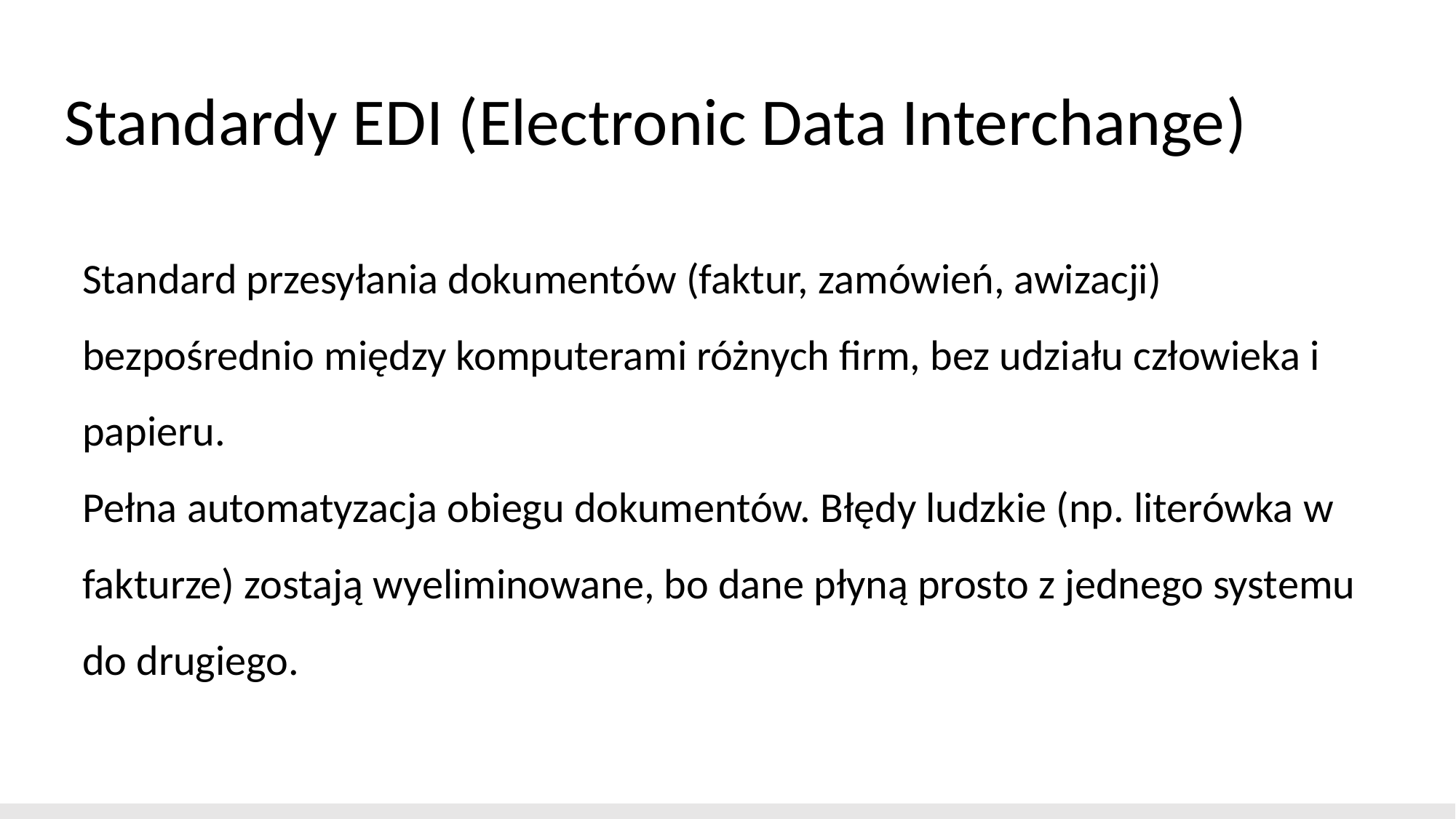

# Standardy EDI (Electronic Data Interchange)
Standard przesyłania dokumentów (faktur, zamówień, awizacji) bezpośrednio między komputerami różnych firm, bez udziału człowieka i papieru.
Pełna automatyzacja obiegu dokumentów. Błędy ludzkie (np. literówka w fakturze) zostają wyeliminowane, bo dane płyną prosto z jednego systemu do drugiego.